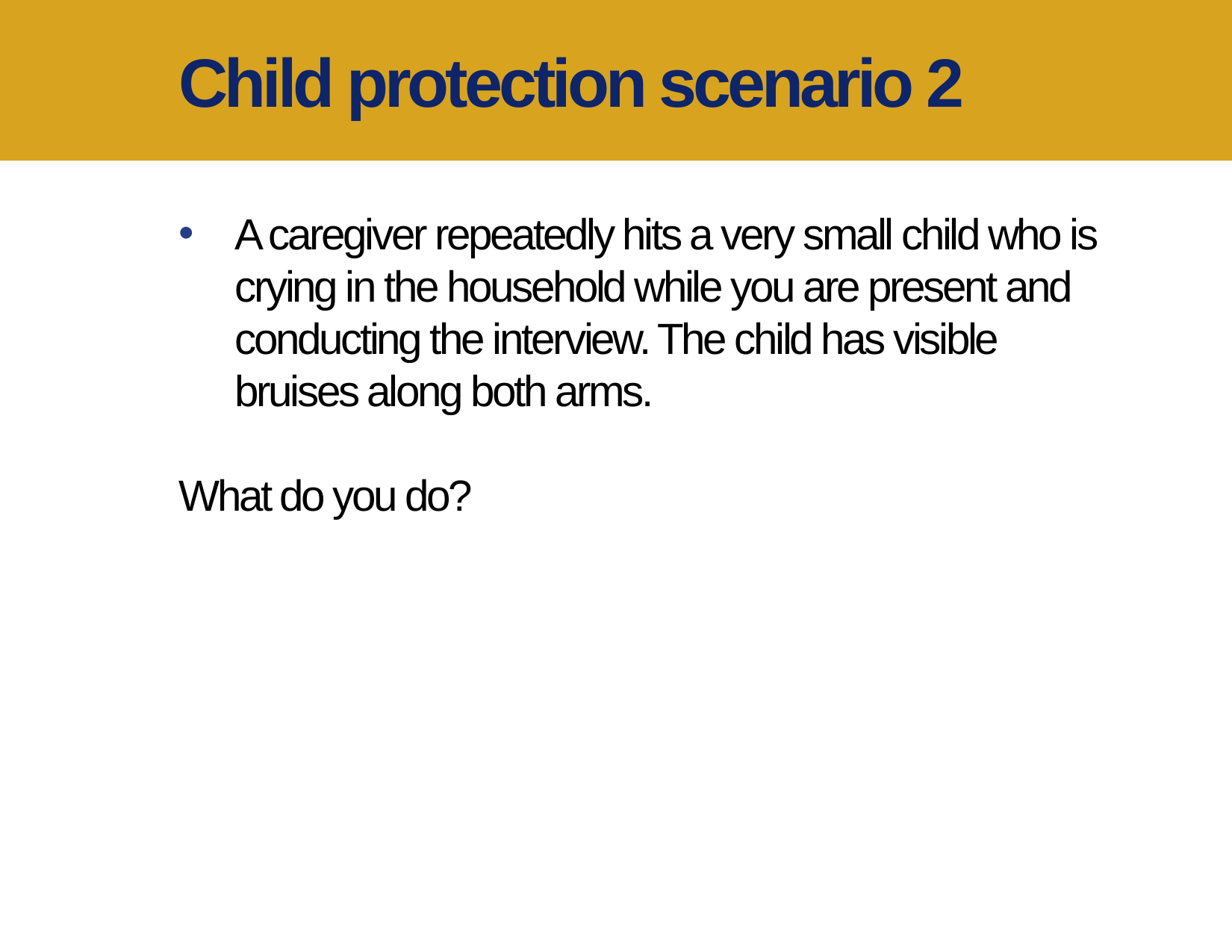

Child protection scenario 2
A caregiver repeatedly hits a very small child who is crying in the household while you are present and conducting the interview. The child has visible bruises along both arms.

What do you do?
Author Name and Degree Here
MEASURE Evaluation
Your organization here

DATE FOR PRESENTATION IF NECESSARY
NAME OF MEETING